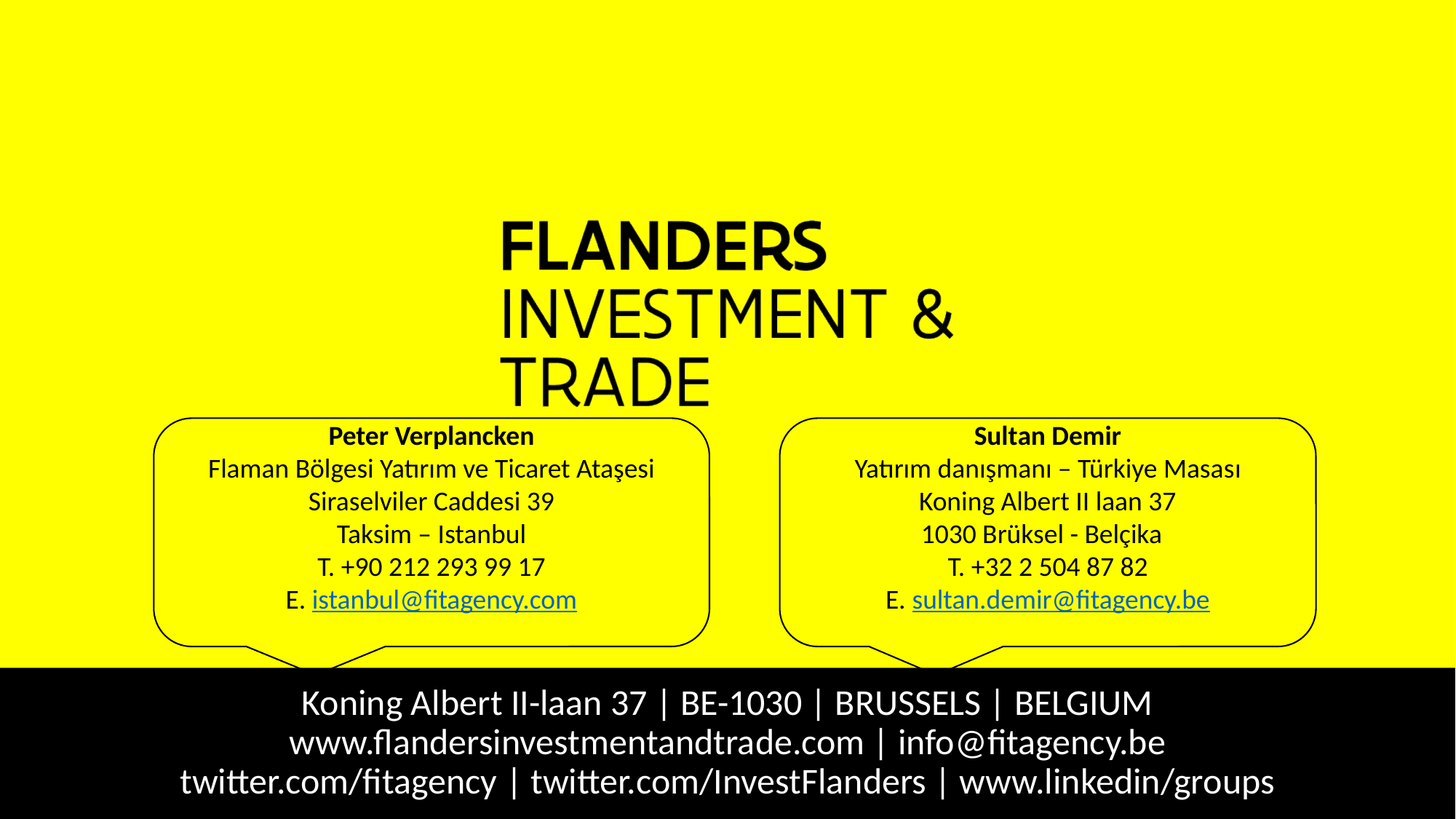

Sultan Demir
Yatırım danışmanı – Türkiye Masası
Koning Albert II laan 37
1030 Brüksel - Belçika
T. +32 2 504 87 82
E. sultan.demir@fitagency.be

Peter Verplancken
Flaman Bölgesi Yatırım ve Ticaret Ataşesi
Siraselviler Caddesi 39
Taksim – Istanbul
T. +90 212 293 99 17
E. istanbul@fitagency.com